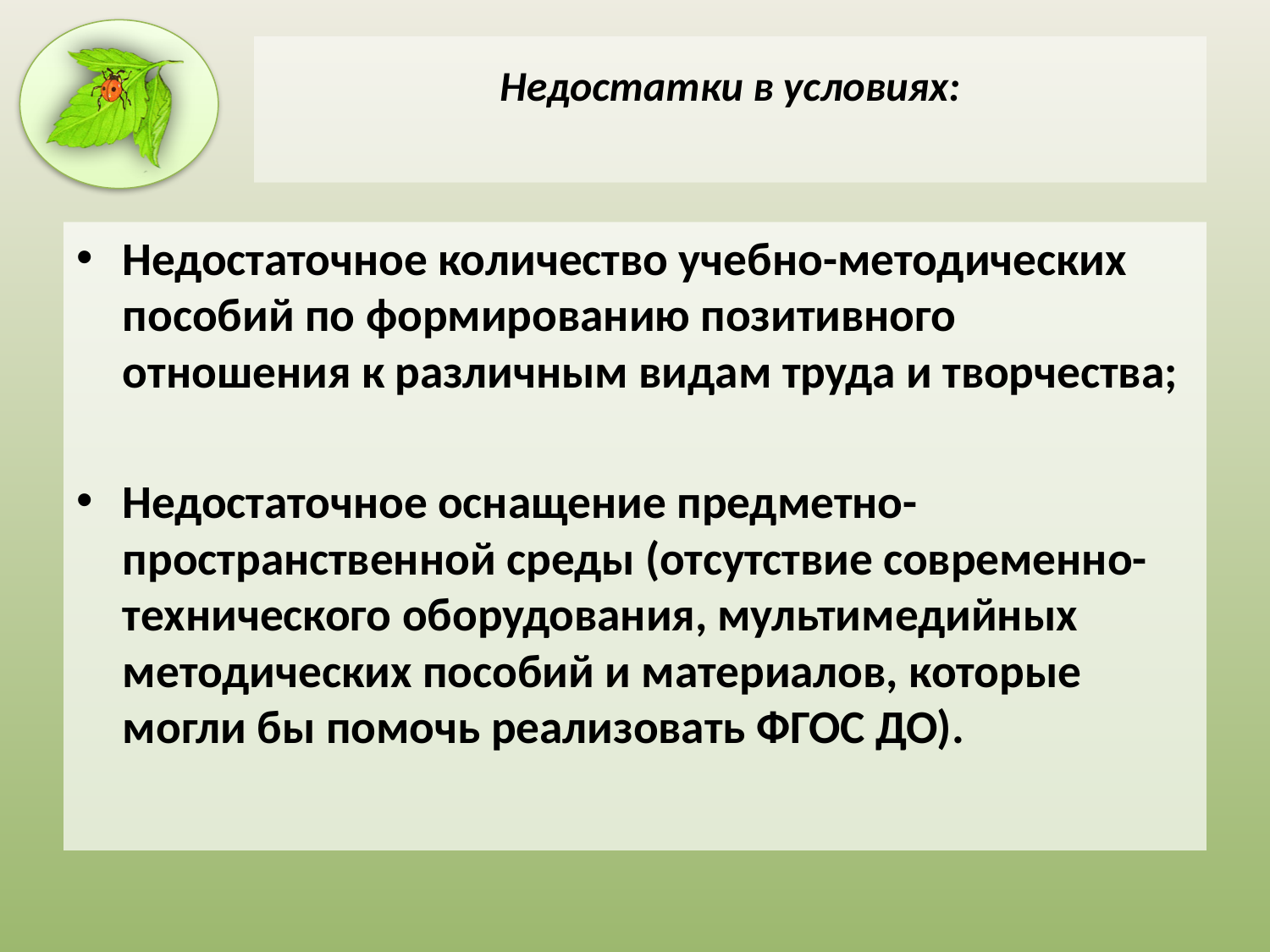

# Недостатки в условиях:
Недостаточное количество учебно-методических пособий по формированию позитивного отношения к различным видам труда и творчества;

Недостаточное оснащение предметно-пространственной среды (отсутствие современно-технического оборудования, мультимедийных методических пособий и материалов, которые могли бы помочь реализовать ФГОС ДО).